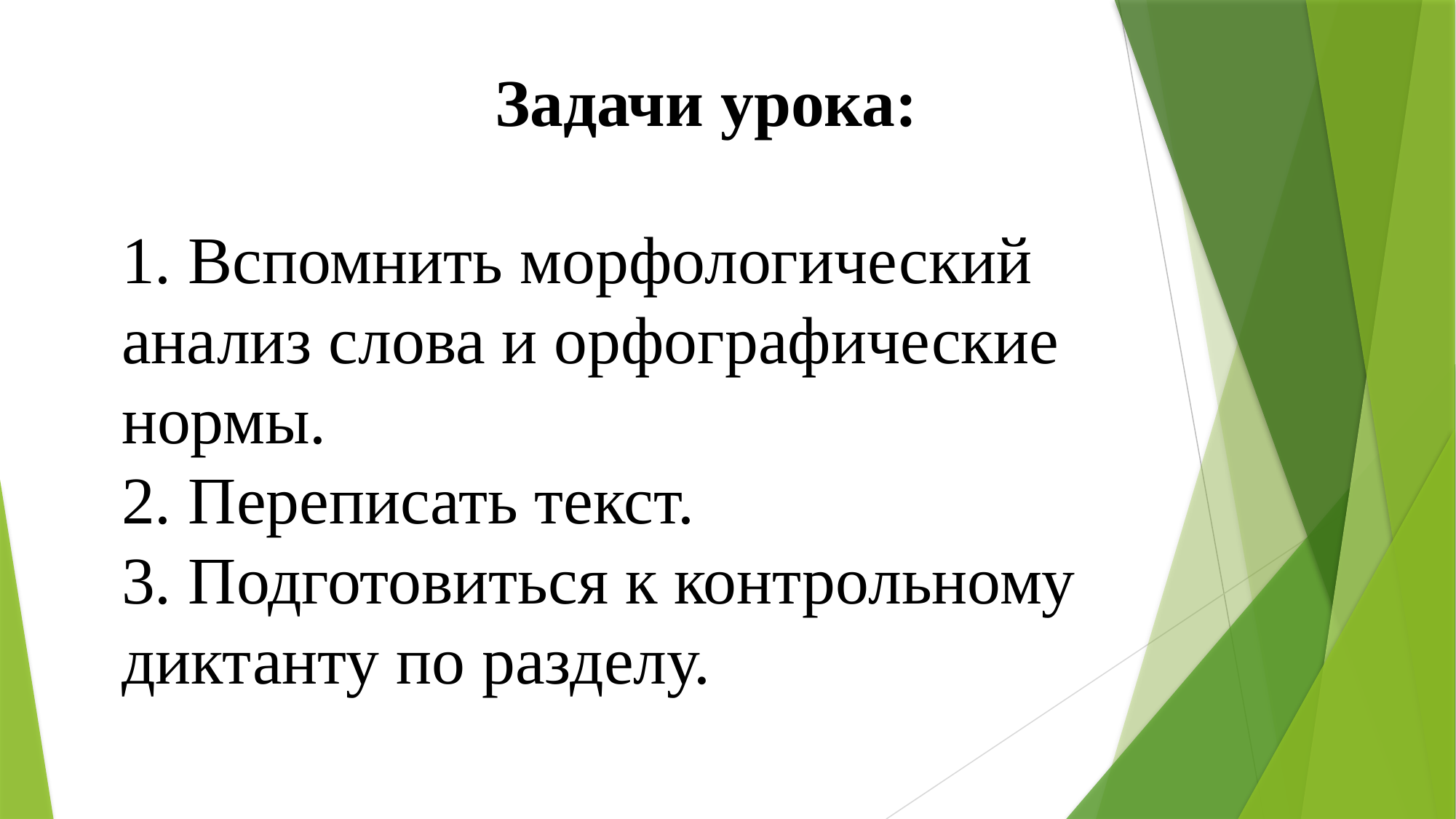

# Задачи урока:
1. Вспомнить морфологический анализ слова и орфографические нормы.
2. Переписать текст.
3. Подготовиться к контрольному диктанту по разделу.